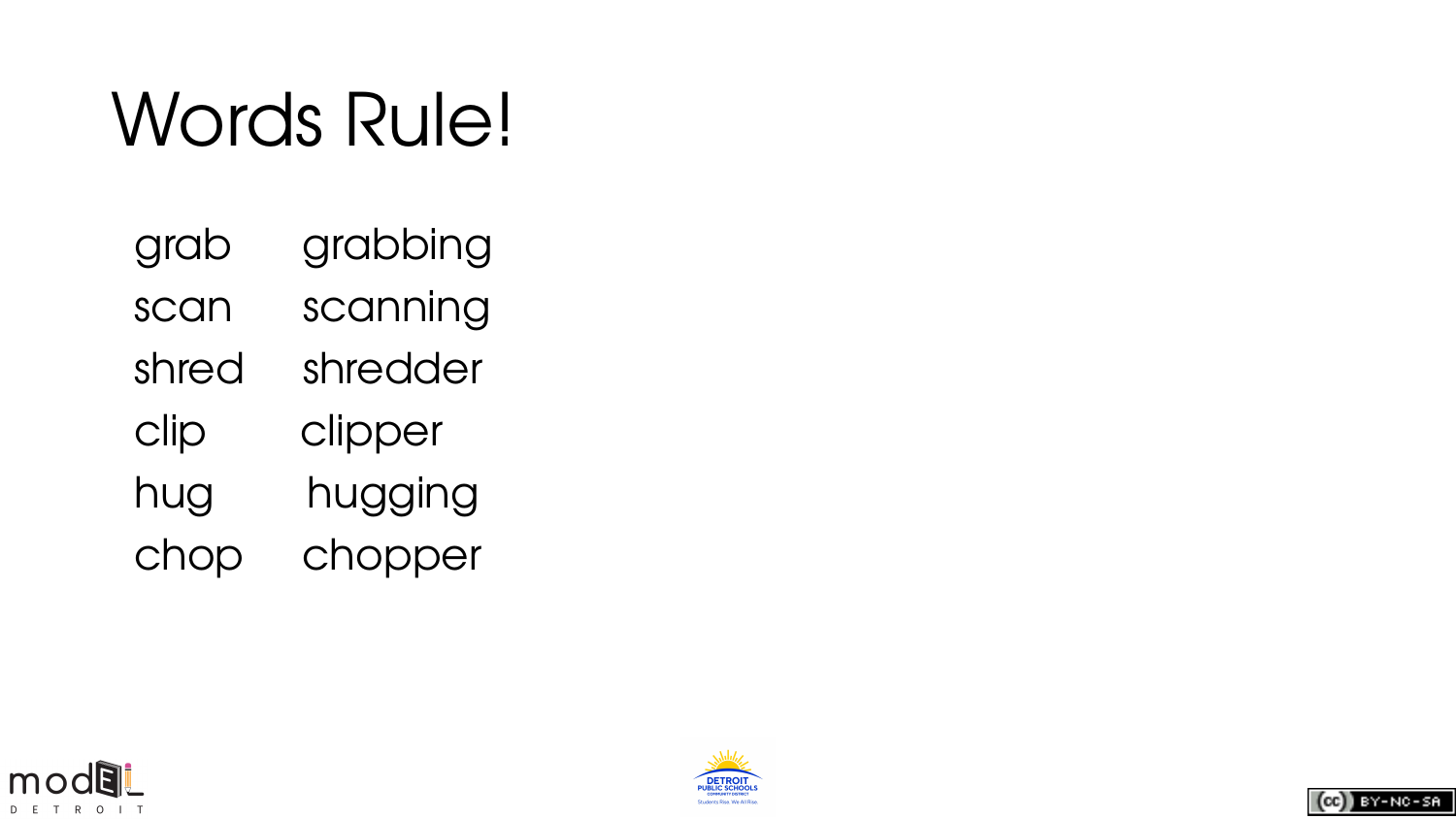

# Words Rule!

  grab      grabbing
  scan      scanning
  shred     shredder
  clip        clipper
  hug        hugging
  chop     chopper